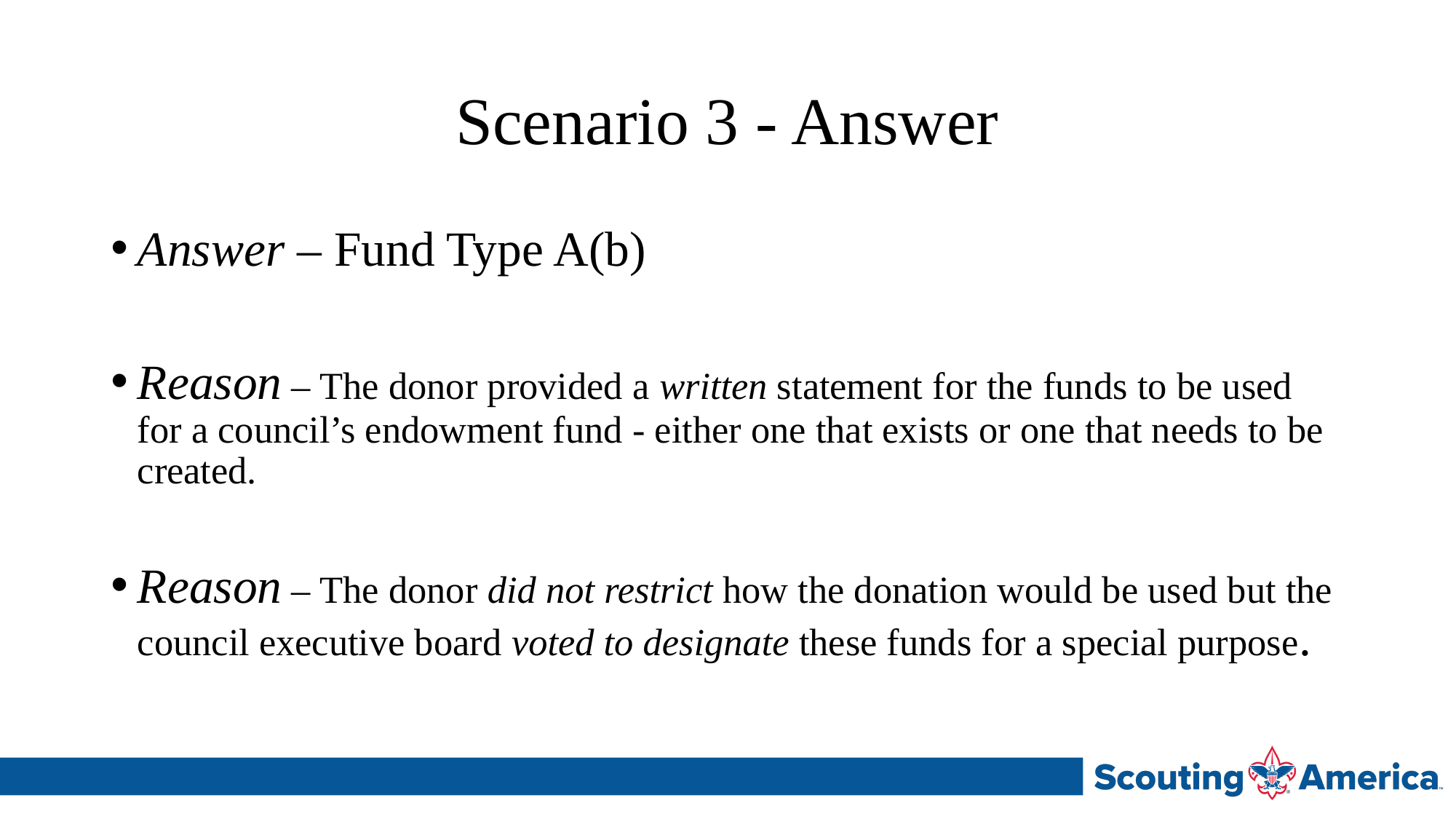

# Scenario 3 - Answer
Answer – Fund Type A(b)

Reason – The donor provided a written statement for the funds to be used for a council’s endowment fund - either one that exists or one that needs to be created.

Reason – The donor did not restrict how the donation would be used but the council executive board voted to designate these funds for a special purpose.